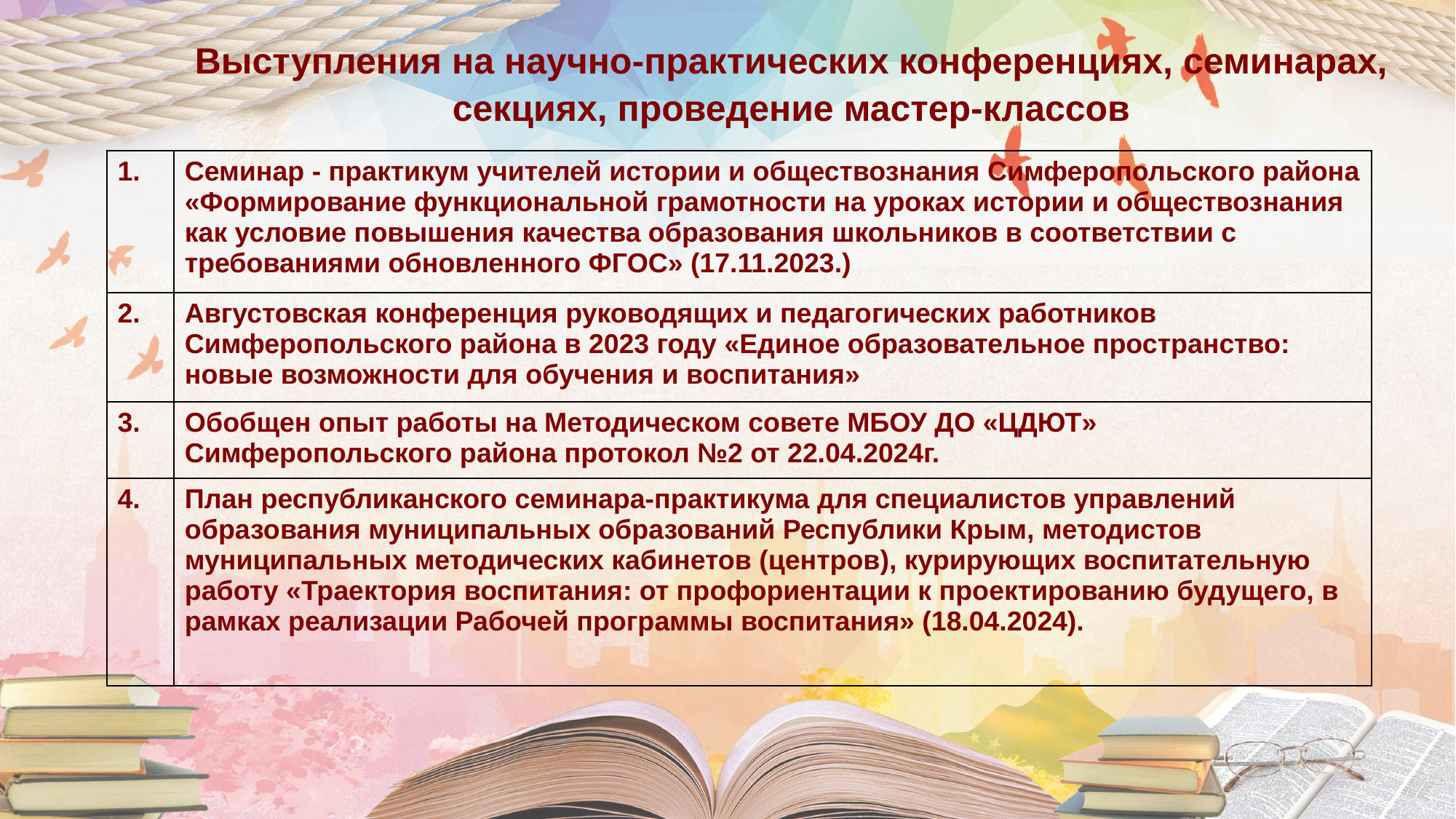

Выступления на научно-практических конференциях, семинарах, секциях, проведение мастер-классов
| 1. | Семинар - практикум учителей истории и обществознания Симферопольского района «Формирование функциональной грамотности на уроках истории и обществознания как условие повышения качества образования школьников в соответствии с требованиями обновленного ФГОС» (17.11.2023.) |
| --- | --- |
| 2. | Августовская конференция руководящих и педагогических работников Симферопольского района в 2023 году «Единое образовательное пространство: новые возможности для обучения и воспитания» |
| 3. | Обобщен опыт работы на Методическом совете МБОУ ДО «ЦДЮТ» Симферопольского района протокол №2 от 22.04.2024г. |
| 4. | План республиканского семинара-практикума для специалистов управлений образования муниципальных образований Республики Крым, методистов муниципальных методических кабинетов (центров), курирующих воспитательную работу «Траектория воспитания: от профориентации к проектированию будущего, в рамках реализации Рабочей программы воспитания» (18.04.2024). |